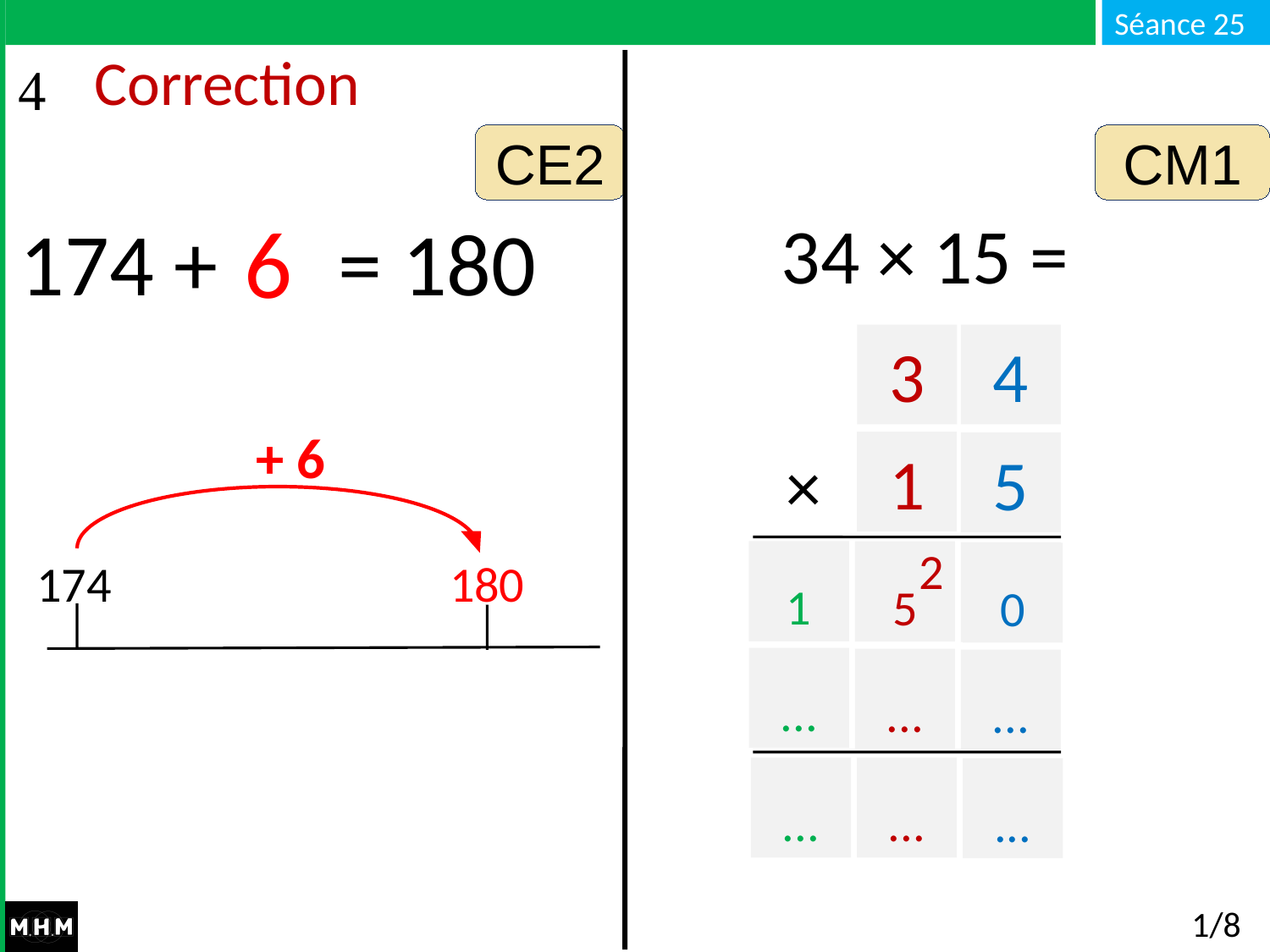

# Correction
CE2
CM1
6
 34 × 15 =
174 + …  = 180
3
4
+ 6

174
180
×
1
5
2
...
1
...
5
…
0
...
...
...
...
...
...
1/8